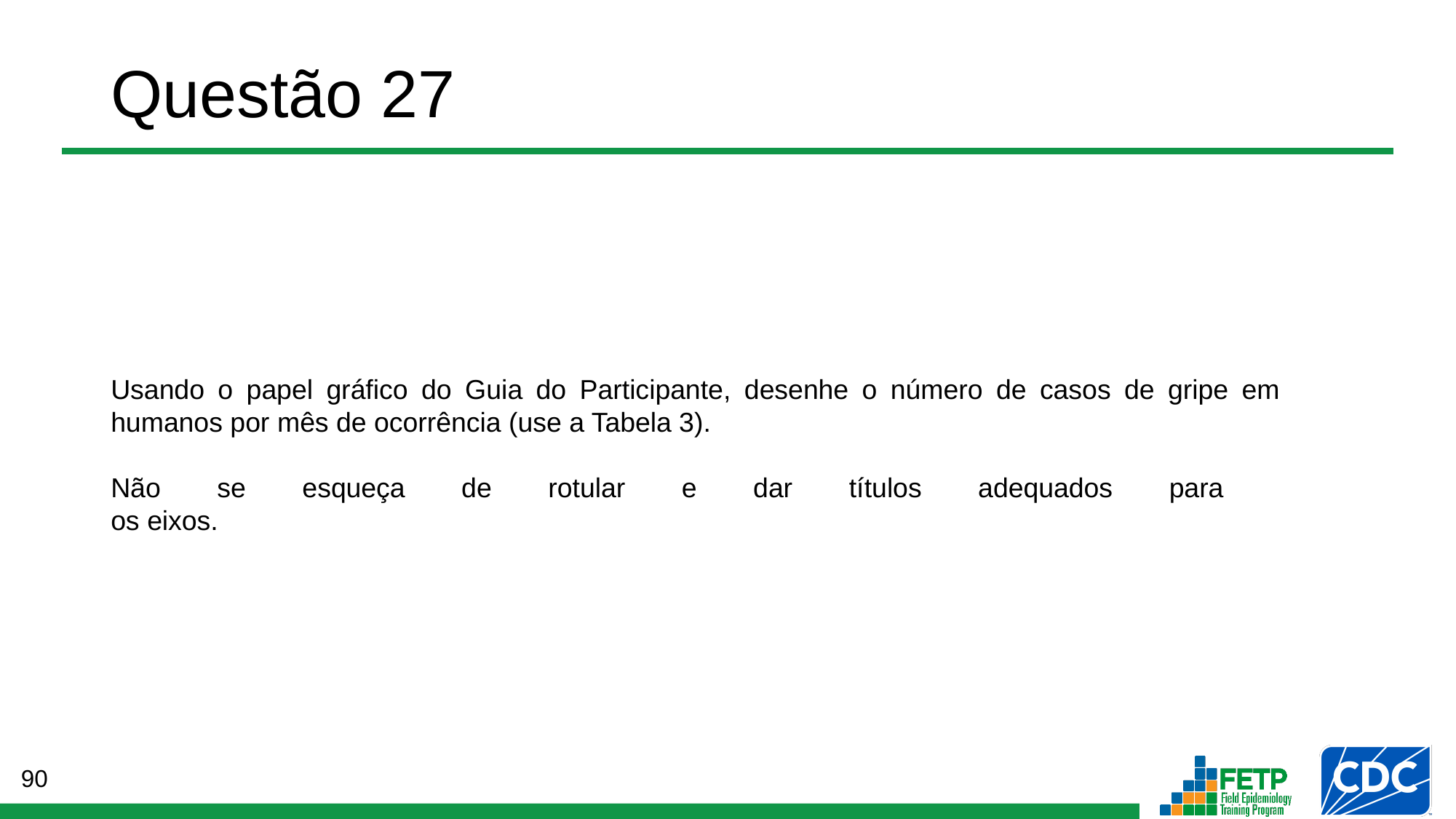

# Questão 27
Usando o papel gráfico do Guia do Participante, desenhe o número de casos de gripe em humanos por mês de ocorrência (use a Tabela 3).

Não se esqueça de rotular e dar títulos adequados para
os eixos.